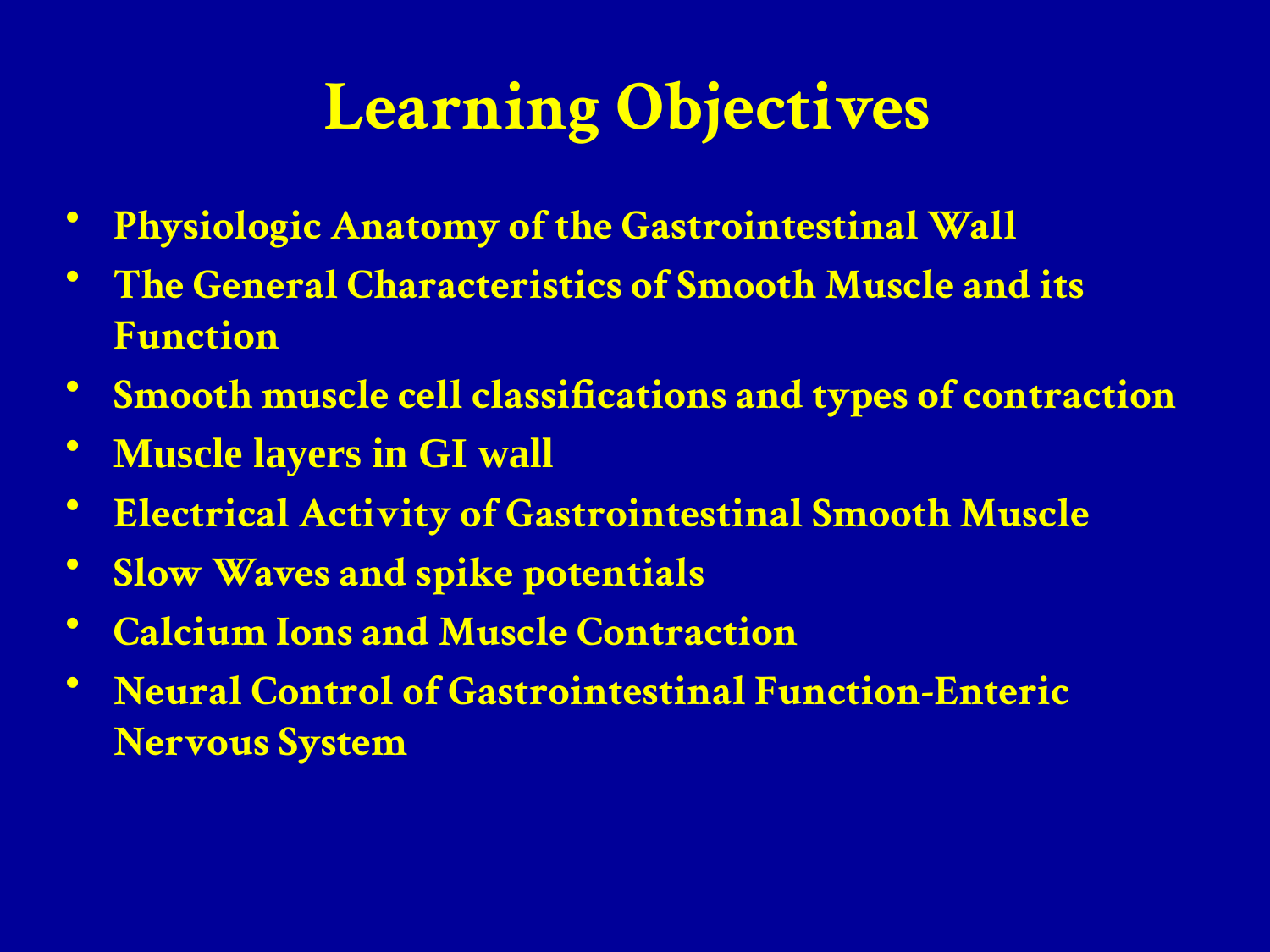

# Learning Objectives
Physiologic Anatomy of the Gastrointestinal Wall
The General Characteristics of Smooth Muscle and its Function
Smooth muscle cell classifications and types of contraction
Muscle layers in GI wall
Electrical Activity of Gastrointestinal Smooth Muscle
Slow Waves and spike potentials
Calcium Ions and Muscle Contraction
Neural Control of Gastrointestinal Function-Enteric Nervous System